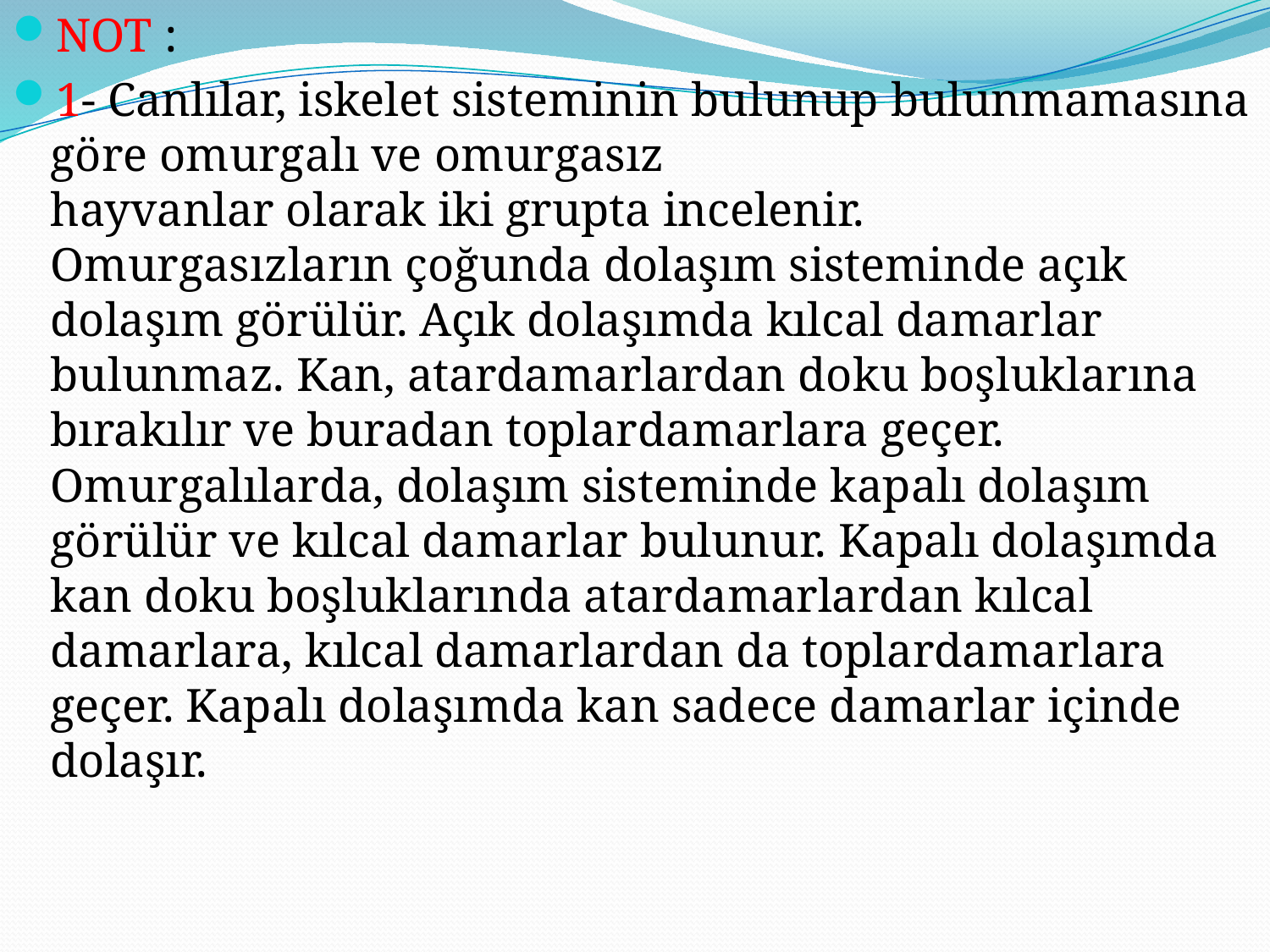

NOT :
1- Canlılar, iskelet sisteminin bulunup bulunmamasına göre omurgalı ve omurgasız 
hayvanlar olarak iki grupta incelenir.
Omurgasızların çoğunda dolaşım sisteminde açık dolaşım görülür. Açık dolaşımda kılcal damarlar bulunmaz. Kan, atardamarlardan doku boşluklarına bırakılır ve buradan toplardamarlara geçer.
Omurgalılarda, dolaşım sisteminde kapalı dolaşım görülür ve kılcal damarlar bulunur. Kapalı dolaşımda kan doku boşluklarında atardamarlardan kılcal damarlara, kılcal damarlardan da toplardamarlara geçer. Kapalı dolaşımda kan sadece damarlar içinde dolaşır.